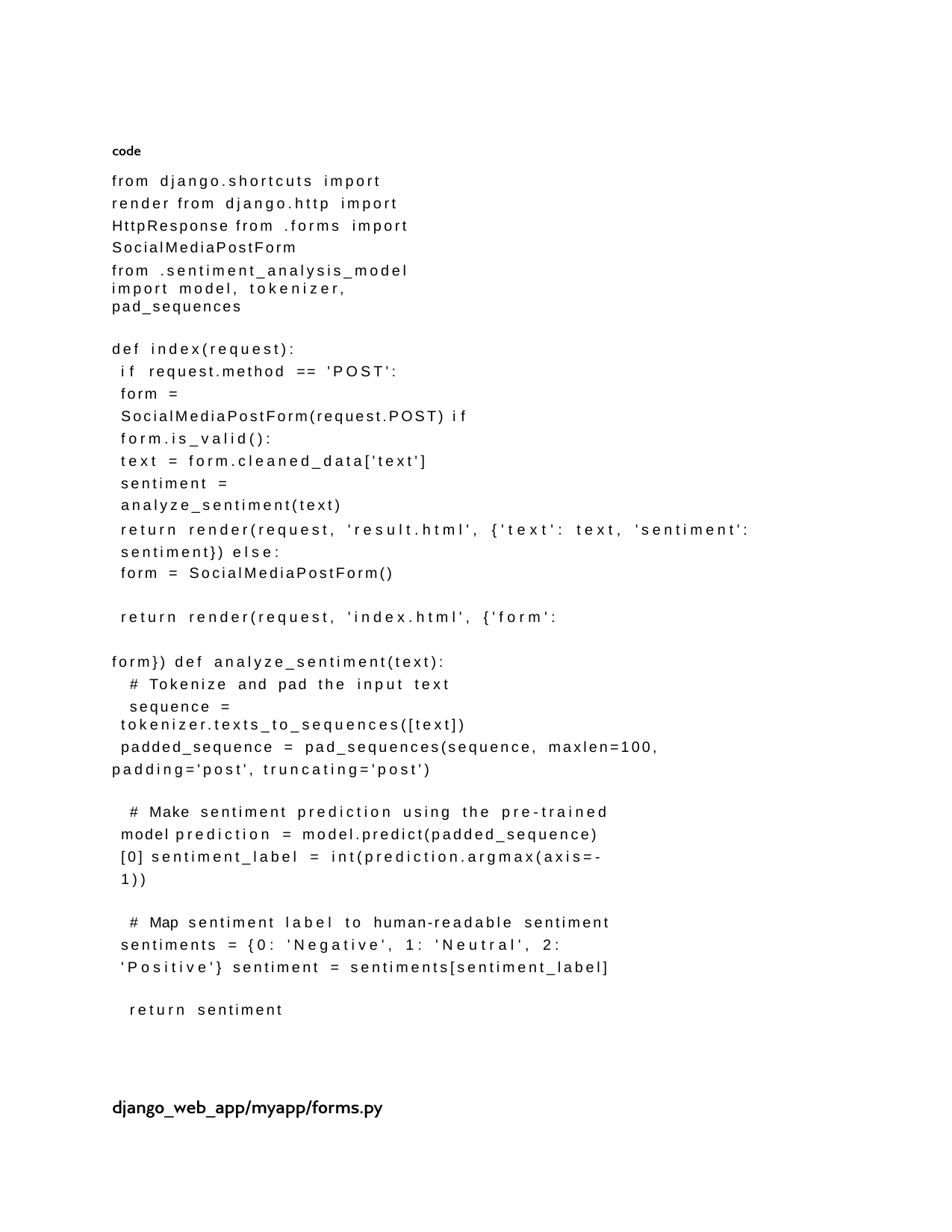

code
from django.shortcuts import render from django.http import HttpResponse from .forms import SocialMediaPostForm
from .sentiment_analysis_model import model, tokenizer, pad_sequences

def index(request):
if request.method == 'POST':
form = SocialMediaPostForm(request.POST) if form.is_valid():
text = form.cleaned_data['text'] sentiment = analyze_sentiment(text)
return render(request, 'result.html', {'text': text, 'sentiment': sentiment}) else:
form = SocialMediaPostForm()
return render(request, 'index.html', {'form': form}) def analyze_sentiment(text):
# Tokenize and pad the input text
sequence = tokenizer.texts_to_sequences([text])
padded_sequence = pad_sequences(sequence, maxlen=100, padding='post', truncating='post')

# Make sentiment prediction using the pre-trained model prediction = model.predict(padded_sequence)[0] sentiment_label = int(prediction.argmax(axis=-1))

# Map sentiment label to human-readable sentiment sentiments = {0: 'Negative', 1: 'Neutral', 2: 'Positive'} sentiment = sentiments[sentiment_label]

return sentiment
django_web_app/myapp/forms.py